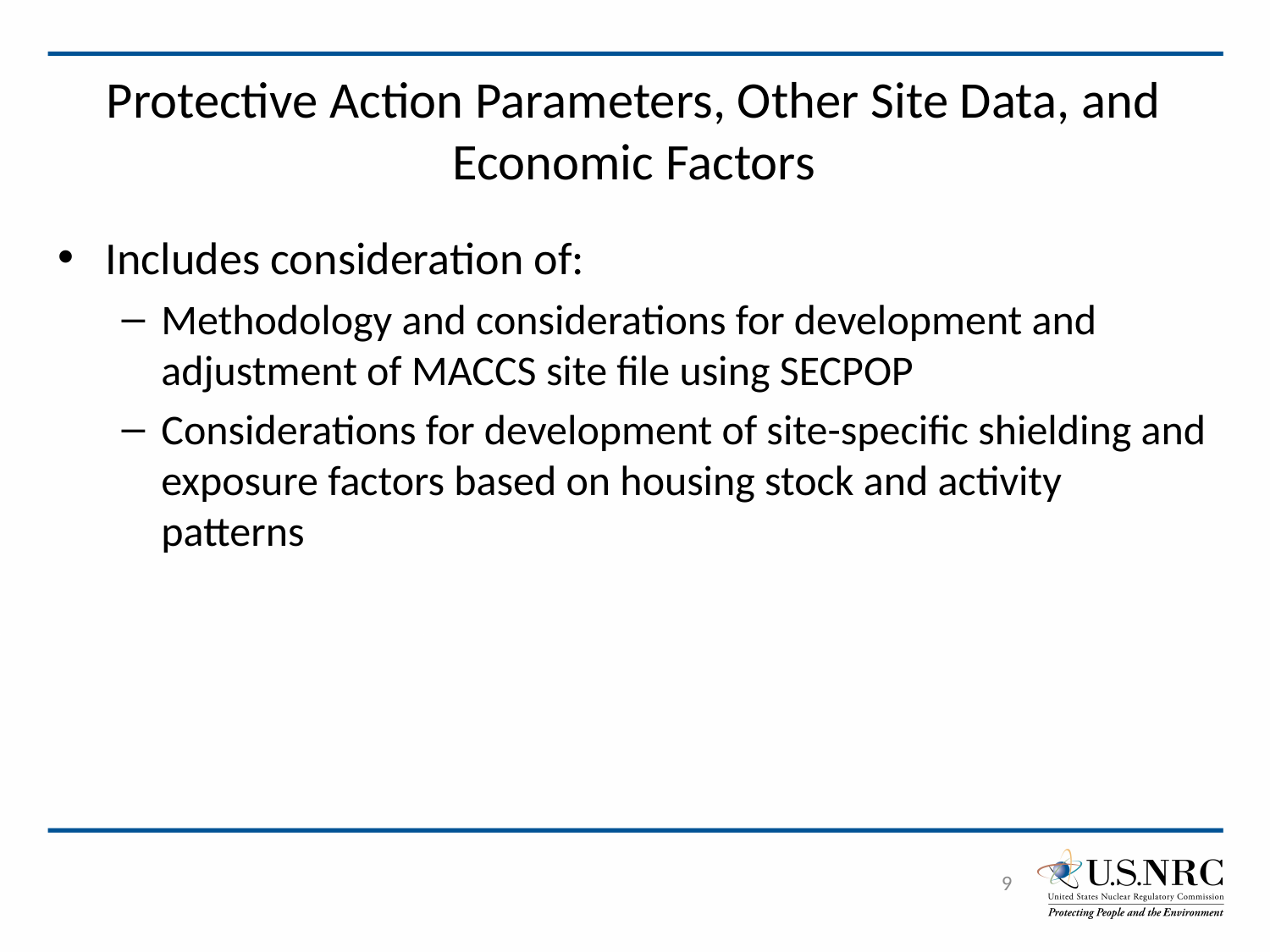

# Protective Action Parameters, Other Site Data, and Economic Factors
Includes consideration of:
Methodology and considerations for development and adjustment of MACCS site file using SECPOP
Considerations for development of site-specific shielding and exposure factors based on housing stock and activity patterns

9